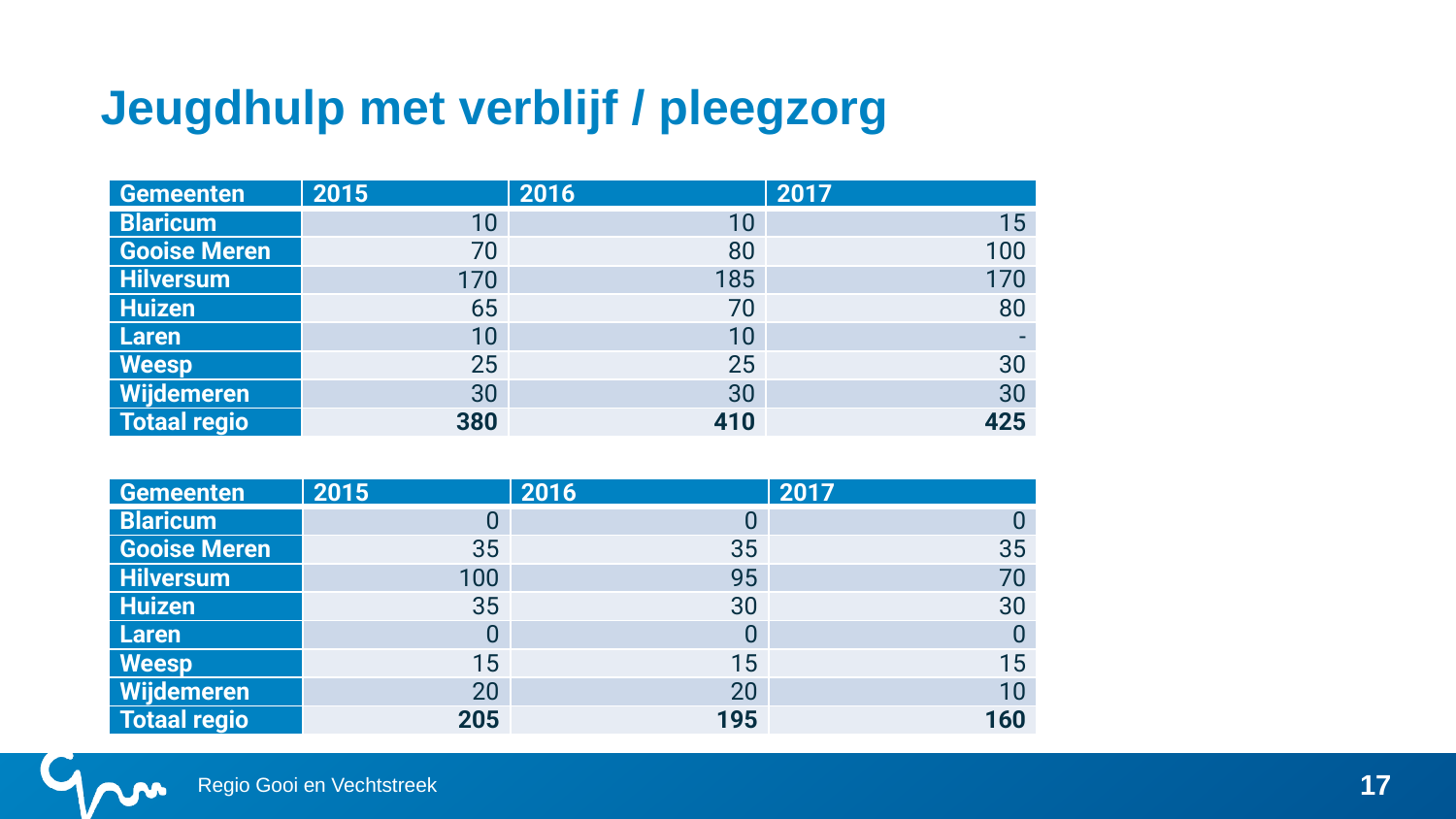

# Jeugdhulp met verblijf / pleegzorg
| Gemeenten | 2015 | 2016 | 2017 |
| --- | --- | --- | --- |
| Blaricum | 10 | 10 | 15 |
| Gooise Meren | 70 | 80 | 100 |
| Hilversum | 170 | 185 | 170 |
| Huizen | 65 | 70 | 80 |
| Laren | 10 | 10 | - |
| Weesp | 25 | 25 | 30 |
| Wijdemeren | 30 | 30 | 30 |
| Totaal regio | 380 | 410 | 425 |
| Gemeenten | 2015 | 2016 | 2017 |
| --- | --- | --- | --- |
| Blaricum | 0 | 0 | 0 |
| Gooise Meren | 35 | 35 | 35 |
| Hilversum | 100 | 95 | 70 |
| Huizen | 35 | 30 | 30 |
| Laren | 0 | 0 | 0 |
| Weesp | 15 | 15 | 15 |
| Wijdemeren | 20 | 20 | 10 |
| Totaal regio | 205 | 195 | 160 |